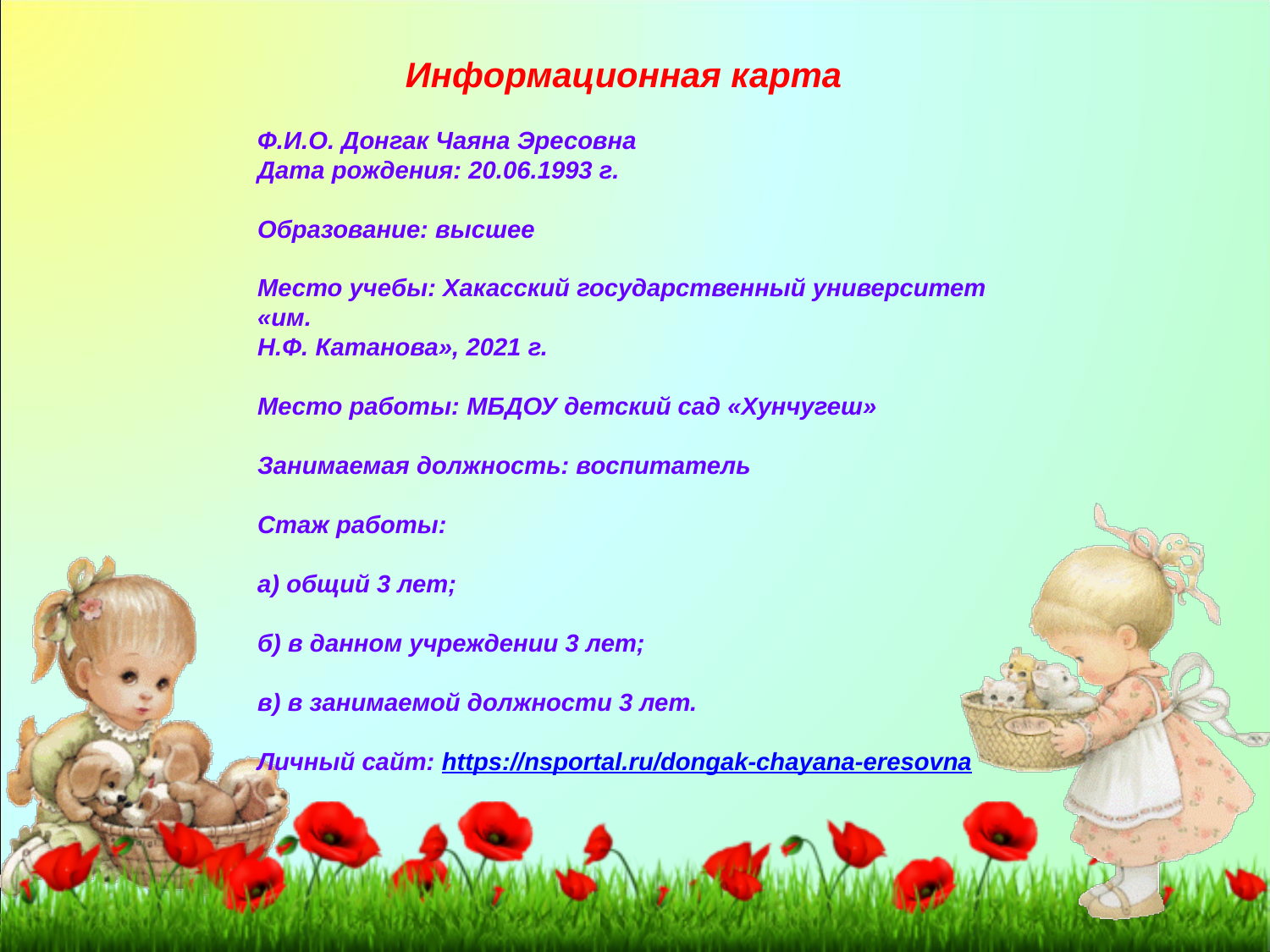

Информационная карта

Ф.И.О. Донгак Чаяна Эресовна
Дата рождения: 20.06.1993 г.

Образование: высшее

Место учебы: Хакасский государственный университет «им.
Н.Ф. Катанова», 2021 г.

Место работы: МБДОУ детский сад «Хунчугеш»

Занимаемая должность: воспитатель

Стаж работы:

а) общий 3 лет;

б) в данном учреждении 3 лет;

в) в занимаемой должности 3 лет.

Личный сайт: https://nsportal.ru/dongak-chayana-eresovna